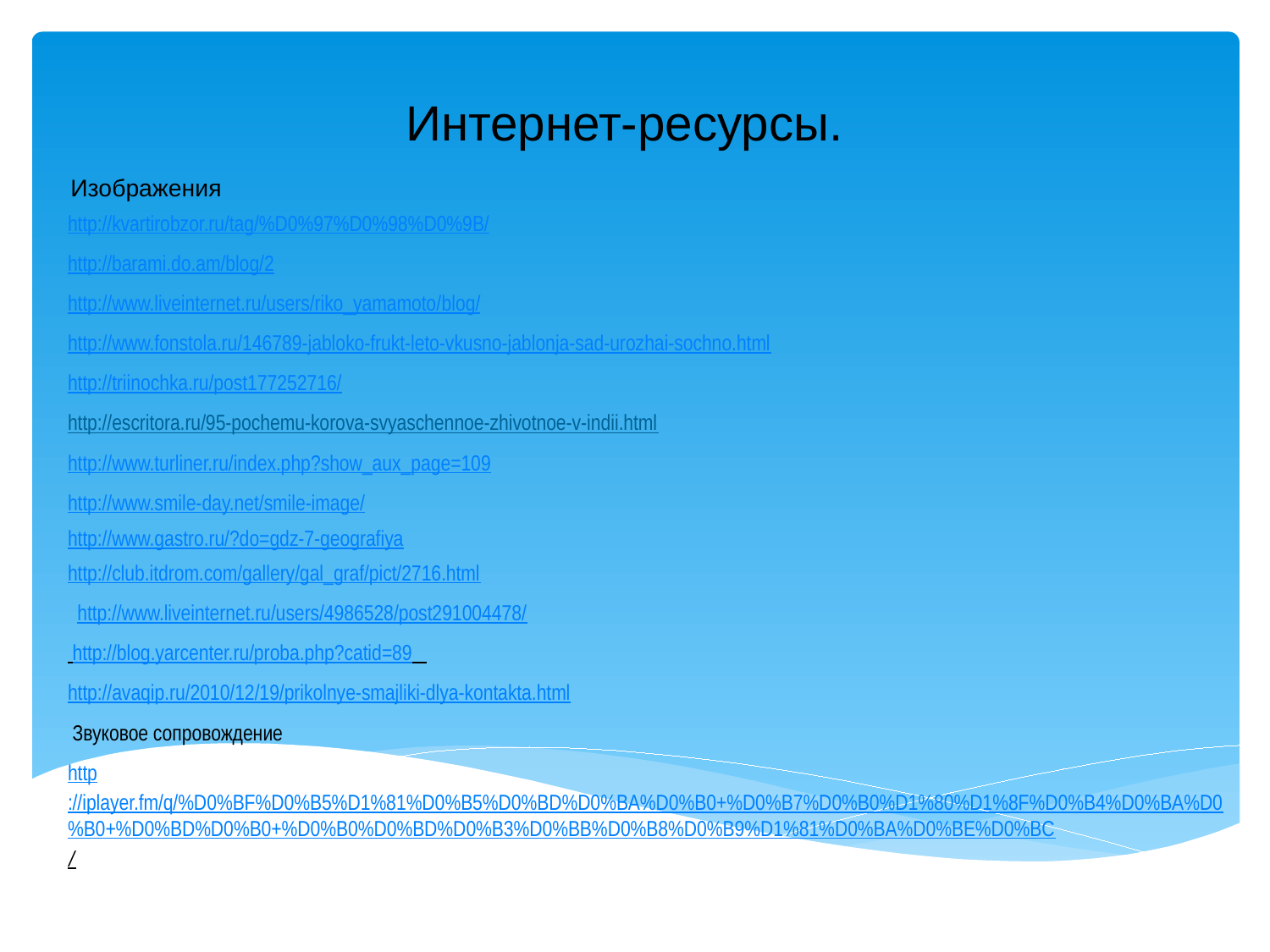

# Интернет-ресурсы.
 Изображения
http://kvartirobzor.ru/tag/%D0%97%D0%98%D0%9B/
http://barami.do.am/blog/2
http://www.liveinternet.ru/users/riko_yamamoto/blog/
http://www.fonstola.ru/146789-jabloko-frukt-leto-vkusno-jablonja-sad-urozhai-sochno.html
http://triinochka.ru/post177252716/
http://escritora.ru/95-pochemu-korova-svyaschennoe-zhivotnoe-v-indii.html
http://www.turliner.ru/index.php?show_aux_page=109
http://www.smile-day.net/smile-image/
http://www.gastro.ru/?do=gdz-7-geografiya
http://club.itdrom.com/gallery/gal_graf/pict/2716.html
  http://www.liveinternet.ru/users/4986528/post291004478/
 http://blog.yarcenter.ru/proba.php?catid=89
http://avaqip.ru/2010/12/19/prikolnye-smajliki-dlya-kontakta.html
 Звуковое сопровождение
http://iplayer.fm/q/%D0%BF%D0%B5%D1%81%D0%B5%D0%BD%D0%BA%D0%B0+%D0%B7%D0%B0%D1%80%D1%8F%D0%B4%D0%BA%D0%B0+%D0%BD%D0%B0+%D0%B0%D0%BD%D0%B3%D0%BB%D0%B8%D0%B9%D1%81%D0%BA%D0%BE%D0%BC/